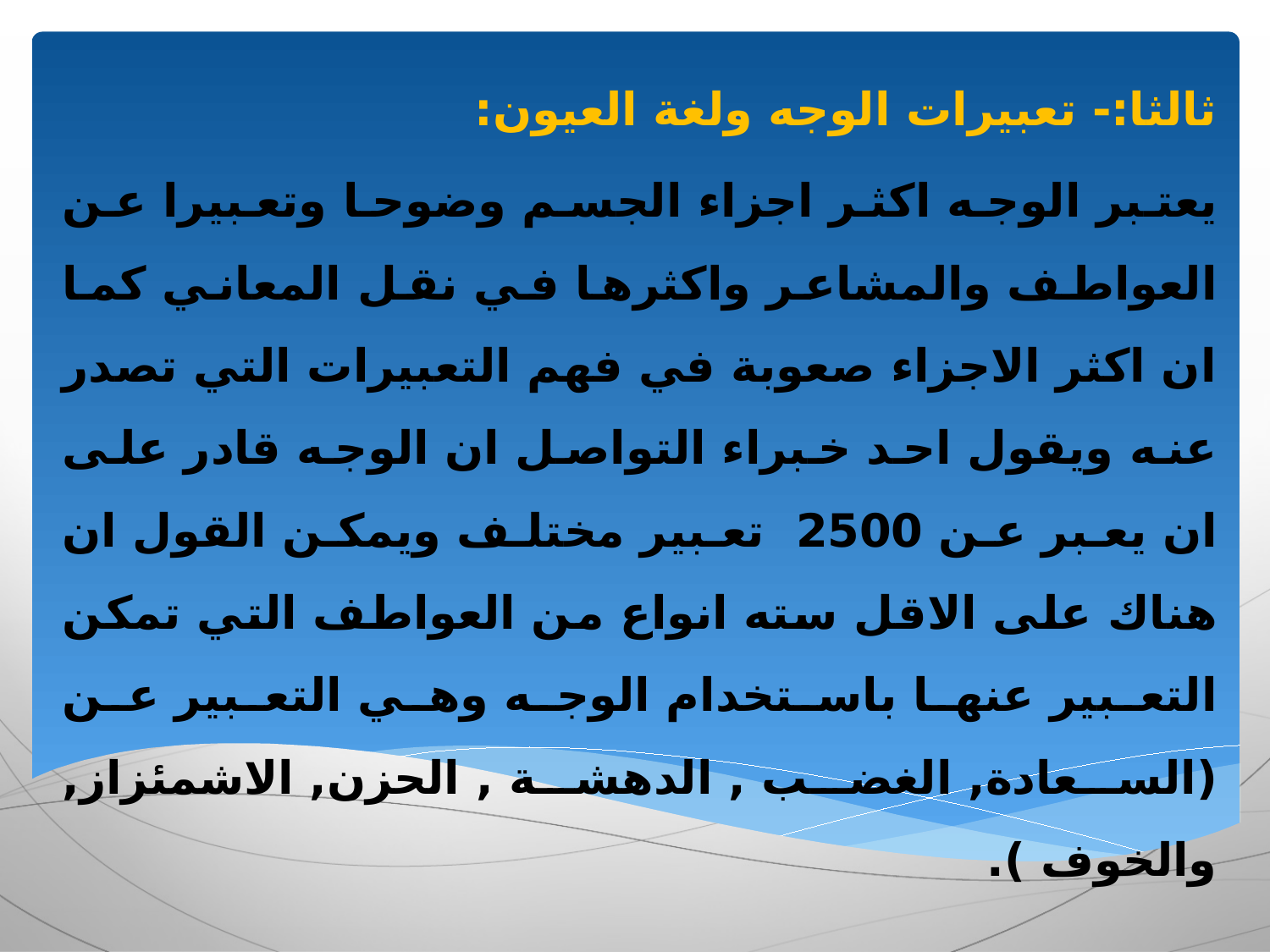

ثالثا:- تعبيرات الوجه ولغة العيون:
يعتبر الوجه اكثر اجزاء الجسم وضوحا وتعبيرا عن العواطف والمشاعر واكثرها في نقل المعاني كما ان اكثر الاجزاء صعوبة في فهم التعبيرات التي تصدر عنه ويقول احد خبراء التواصل ان الوجه قادر على ان يعبر عن 2500  تعبير مختلف ويمكن القول ان هناك على الاقل سته انواع من العواطف التي تمكن التعبير عنها باستخدام الوجه وهي التعبير عن (السعادة, الغضب , الدهشة , الحزن, الاشمئزاز, والخوف ).